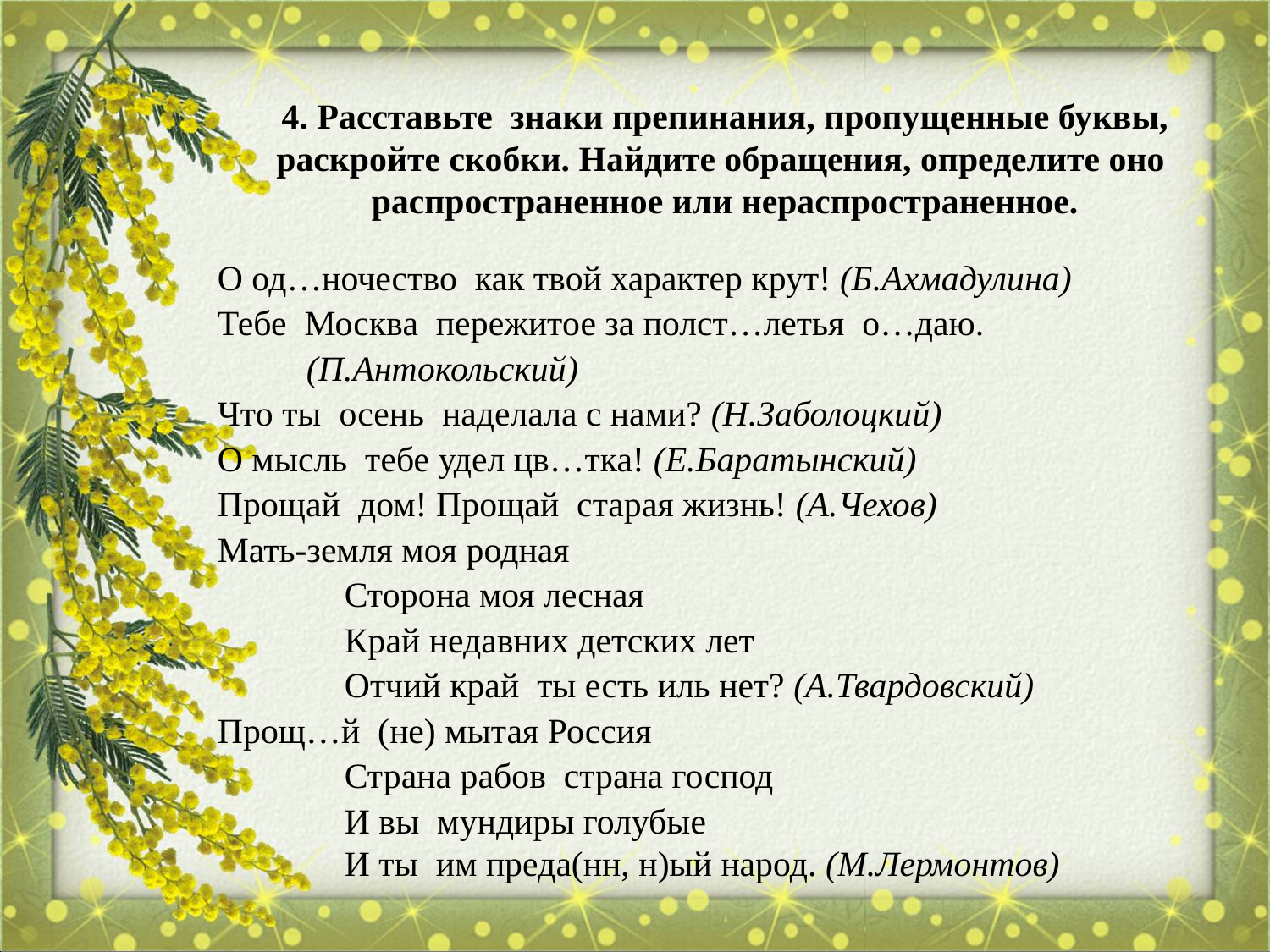

# 4. Расставьте  знаки препинания, пропущенные буквы, раскройте скобки. Найдите обращения, определите оно  распространенное или нераспространенное.
О од…ночество  как твой характер крут! (Б.Ахмадулина)
Тебе  Москва  пережитое за полст…летья  о…даю.                                  (П.Антокольский)
Что ты  осень  наделала с нами? (Н.Заболоцкий)
О мысль  тебе удел цв…тка! (Е.Баратынский)
Прощай  дом! Прощай  старая жизнь! (А.Чехов)
Мать-земля моя родная
	Сторона моя лесная
	Край недавних детских лет
	Отчий край  ты есть иль нет? (А.Твардовский)
Прощ…й  (не) мытая Россия
	Страна рабов  страна господ
	И вы  мундиры голубые
	И ты  им преда(нн, н)ый народ. (М.Лермонтов)